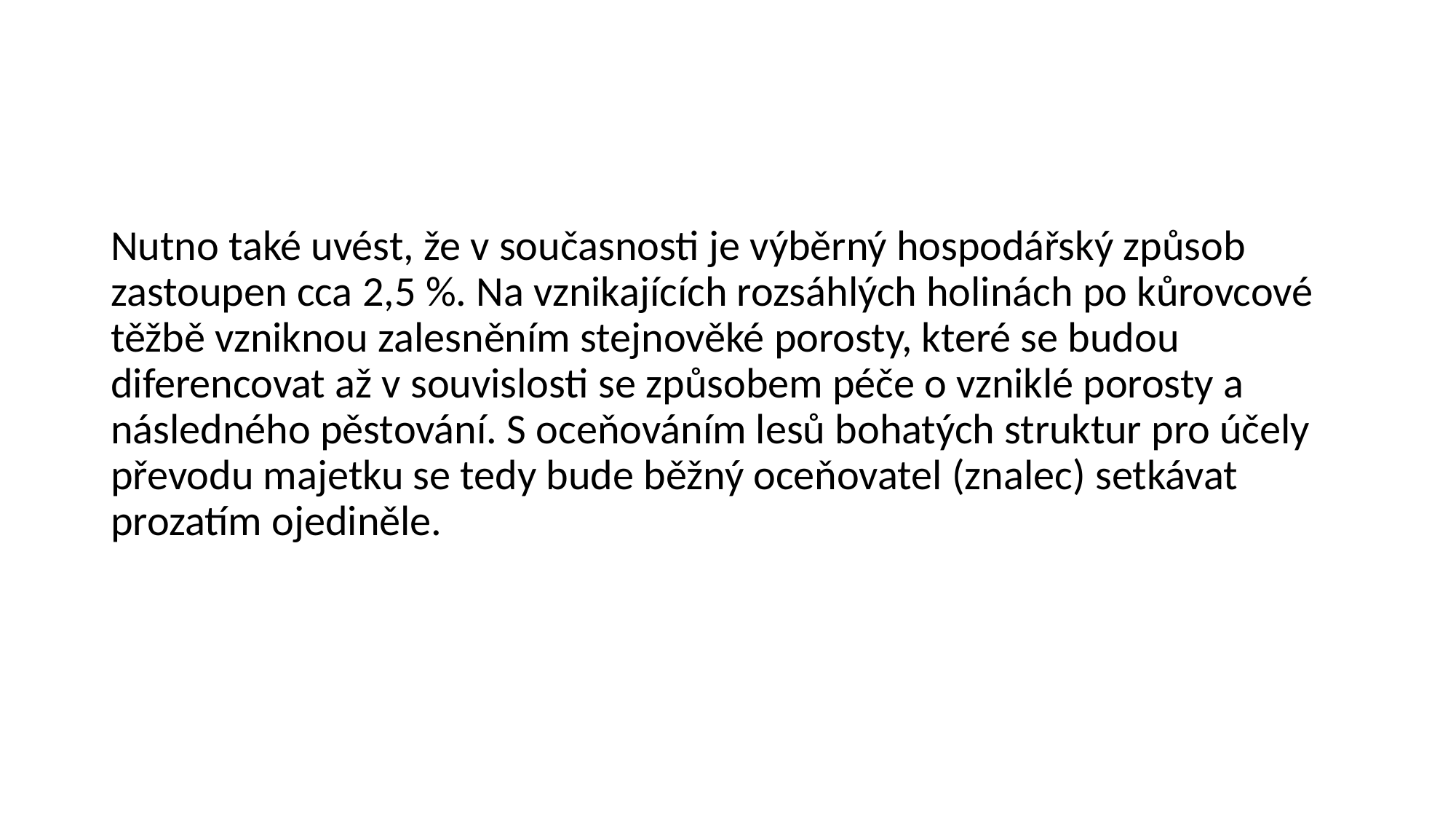

#
Nutno také uvést, že v současnosti je výběrný hospodářský způsob zastoupen cca 2,5 %. Na vznikajících rozsáhlých holinách po kůrovcové těžbě vzniknou zalesněním stejnověké porosty, které se budou diferencovat až v souvislosti se způsobem péče o vzniklé porosty a následného pěstování. S oceňováním lesů bohatých struktur pro účely převodu majetku se tedy bude běžný oceňovatel (znalec) setkávat prozatím ojediněle.